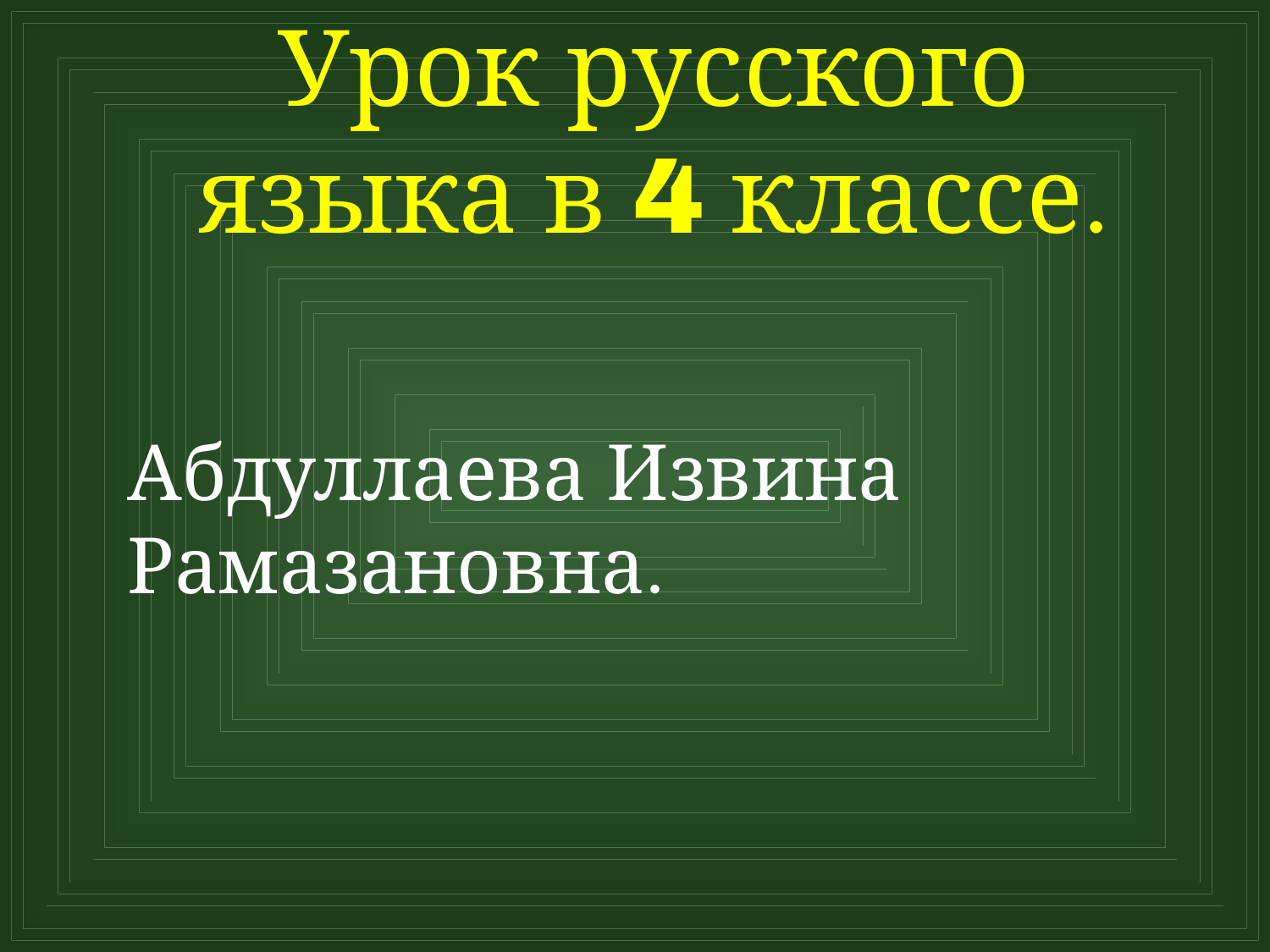

# Урок русского языка в 4 классе.
Абдуллаева Извина Рамазановна.